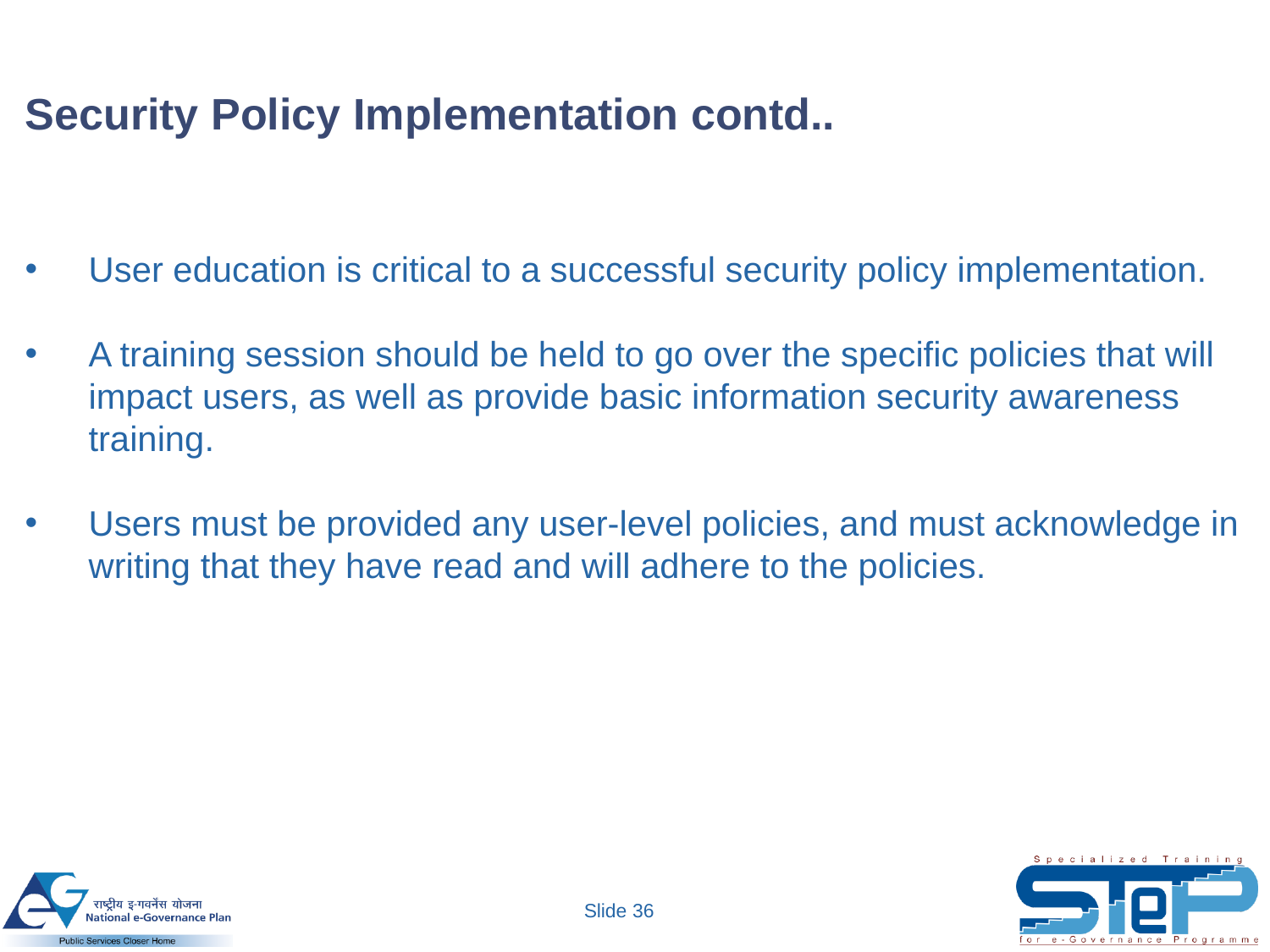

# Security Policy Implementation contd..
User education is critical to a successful security policy implementation.

A training session should be held to go over the specific policies that will impact users, as well as provide basic information security awareness training.

Users must be provided any user-level policies, and must acknowledge in writing that they have read and will adhere to the policies.